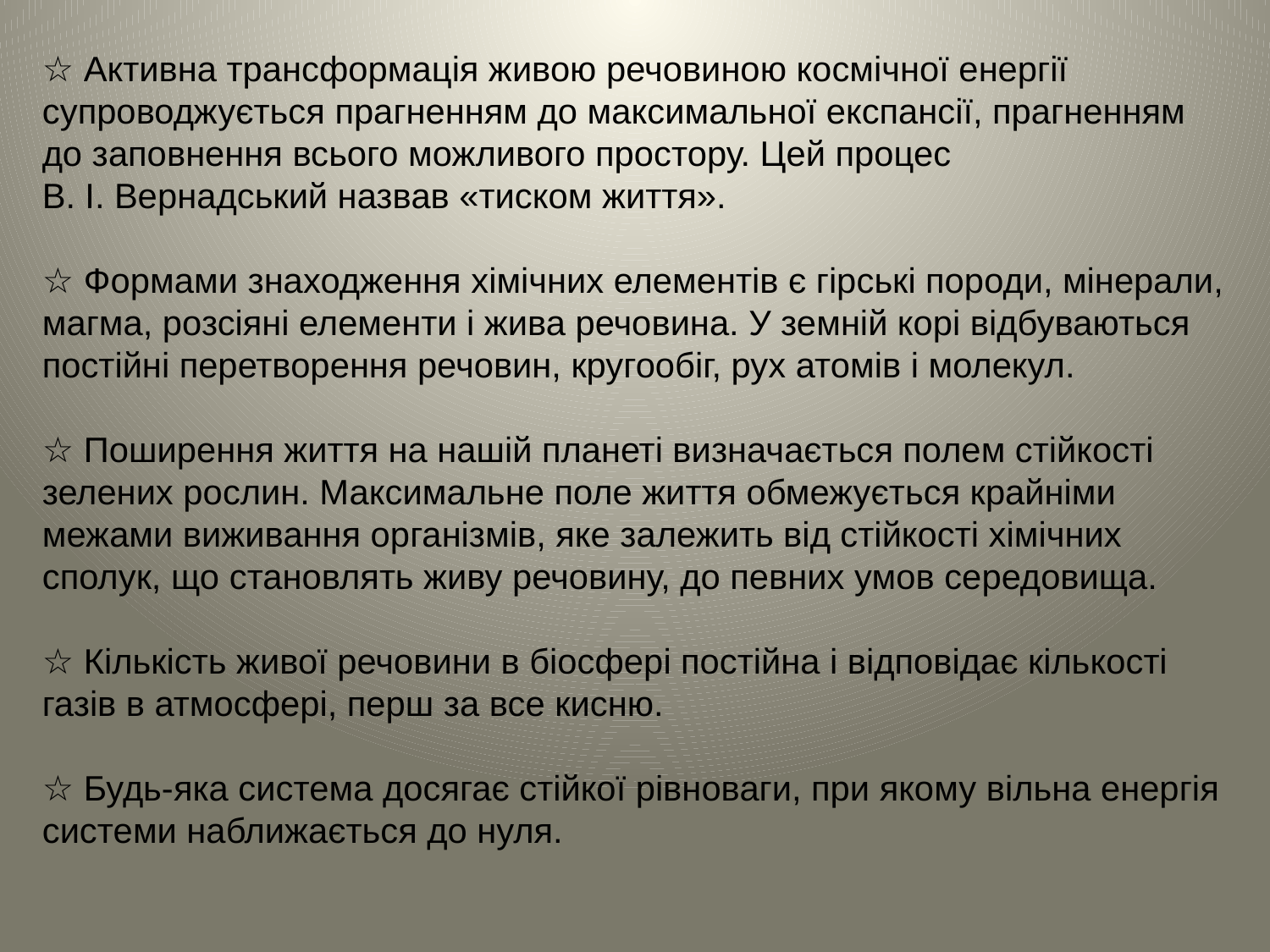

☆ Активна трансформація живою речовиною космічної енергії супроводжується прагненням до максимальної експансії, прагненням до заповнення всього можливого простору. Цей процес В. І. Вернадський назвав «тиском життя».

☆ Формами знаходження хімічних елементів є гірські породи, мінерали, магма, розсіяні елементи і жива речовина. У земній корі відбуваються постійні перетворення речовин, кругообіг, рух атомів і молекул.

☆ Поширення життя на нашій планеті визначається полем стійкості зелених рослин. Максимальне поле життя обмежується крайніми межами виживання організмів, яке залежить від стійкості хімічних сполук, що становлять живу речовину, до певних умов середовища.

☆ Кількість живої речовини в біосфері постійна і відповідає кількості газів в атмосфері, перш за все кисню.

☆ Будь-яка система досягає стійкої рівноваги, при якому вільна енергія системи наближається до нуля.